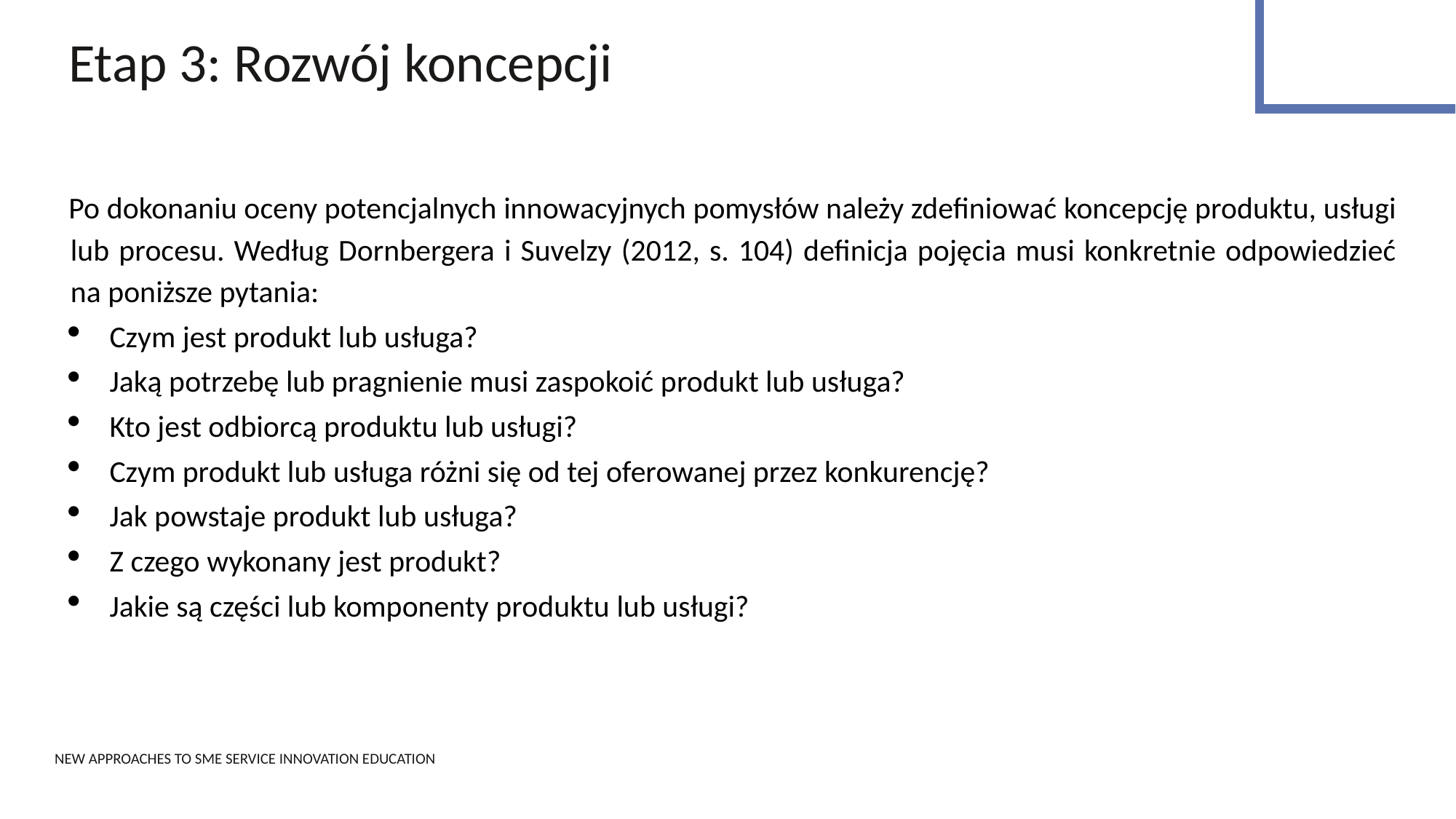

Etap 3: Rozwój koncepcji
Po dokonaniu oceny potencjalnych innowacyjnych pomysłów należy zdefiniować koncepcję produktu, usługi lub procesu. Według Dornbergera i Suvelzy (2012, s. 104) definicja pojęcia musi konkretnie odpowiedzieć na poniższe pytania:
Czym jest produkt lub usługa?
Jaką potrzebę lub pragnienie musi zaspokoić produkt lub usługa?
Kto jest odbiorcą produktu lub usługi?
Czym produkt lub usługa różni się od tej oferowanej przez konkurencję?
Jak powstaje produkt lub usługa?
Z czego wykonany jest produkt?
Jakie są części lub komponenty produktu lub usługi?